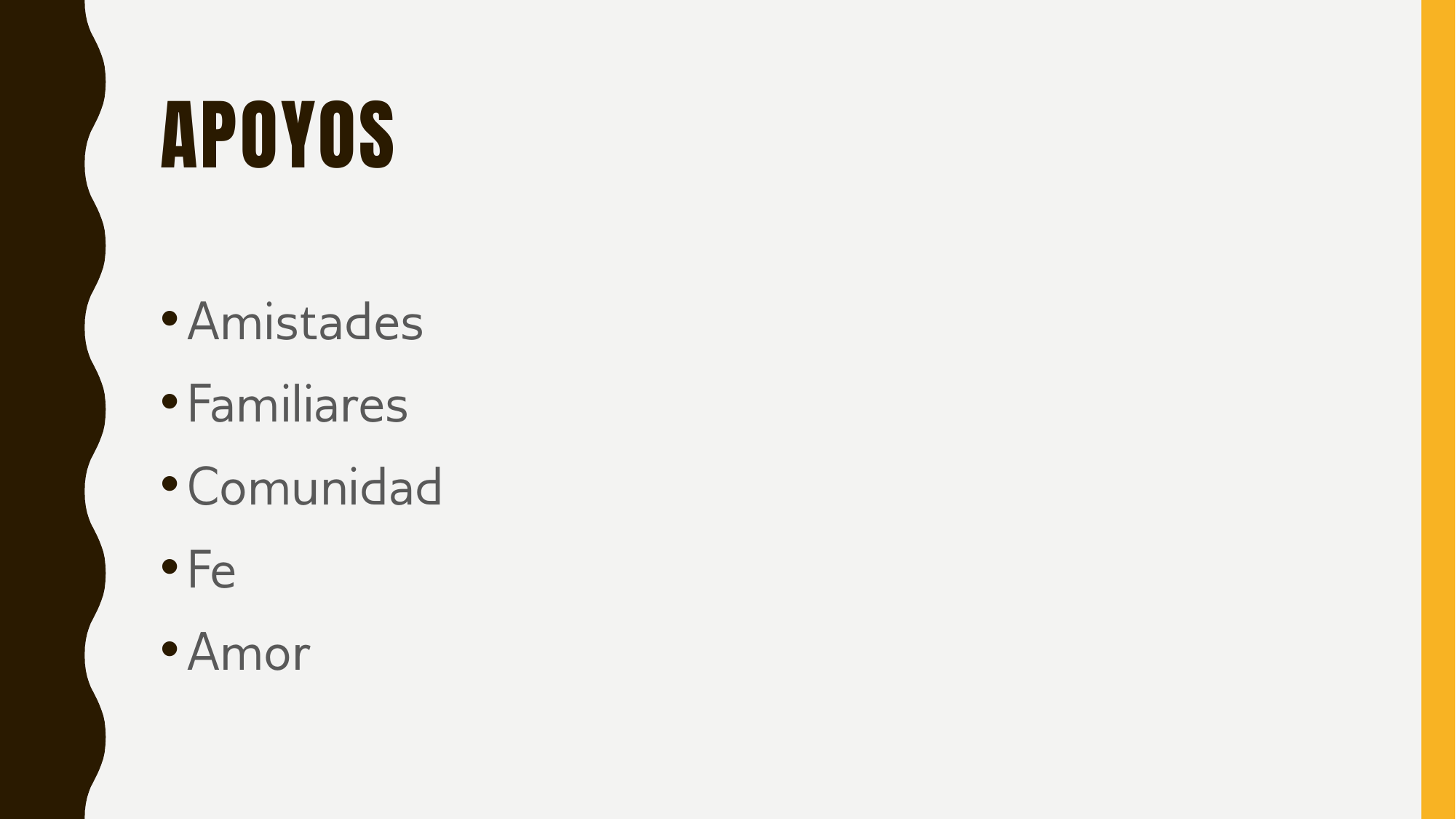

# apoyos
Amistades
Familiares
Comunidad
Fe
Amor